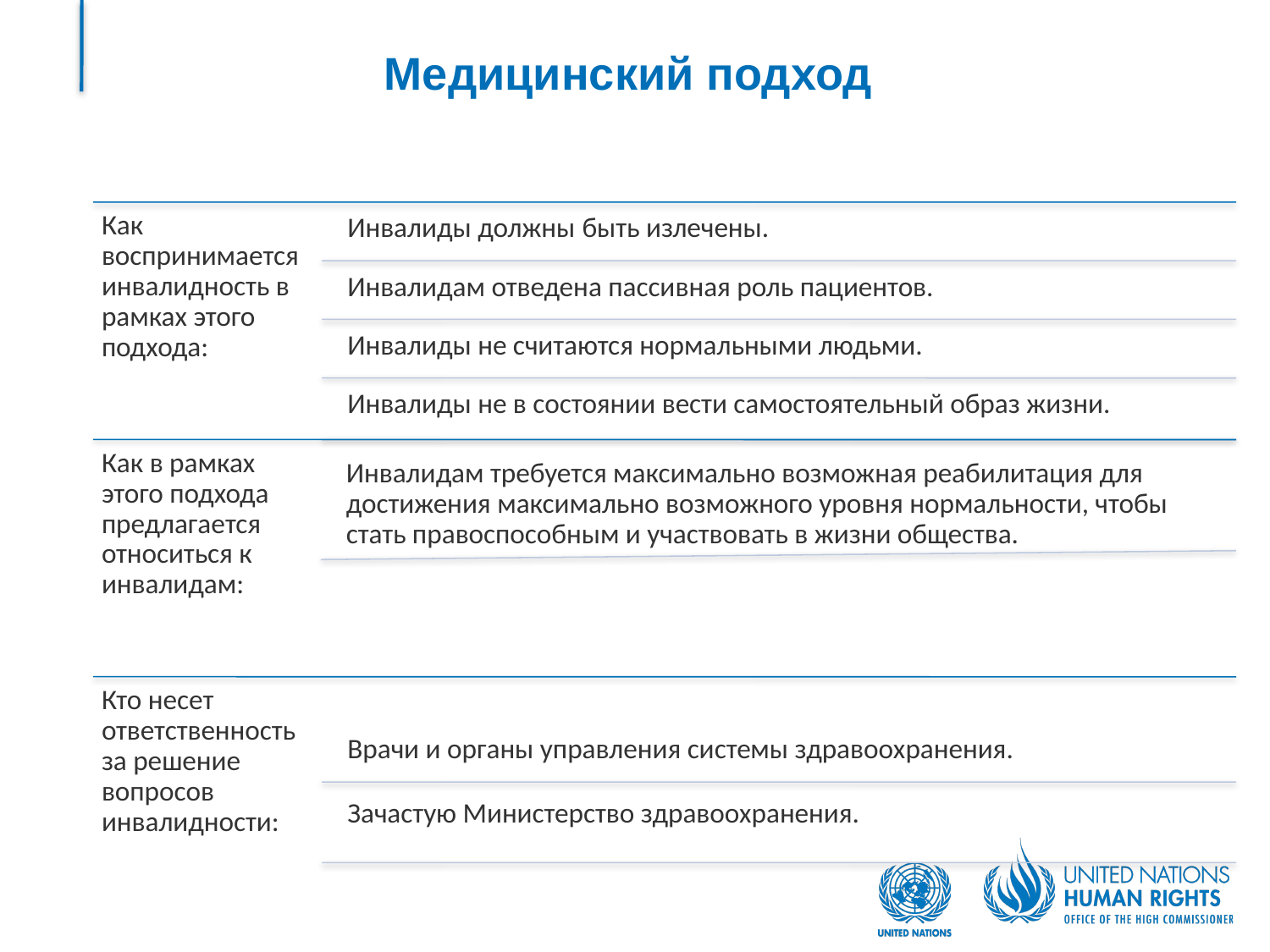

# Медицинский подход
Как воспринимается инвалидность в рамках этого подхода:
Инвалиды должны быть излечены.
Инвалидам отведена пассивная роль пациентов.
Инвалиды не считаются нормальными людьми.
Инвалиды не в состоянии вести самостоятельный образ жизни.

Как в рамках этого подхода предлагается относиться к инвалидам:
Инвалидам требуется максимально возможная реабилитация для достижения максимально возможного уровня нормальности, чтобы стать правоспособным и участвовать в жизни общества.
Кто несет ответственность за решение вопросов инвалидности:

Врачи и органы управления системы здравоохранения.
Зачастую Министерство здравоохранения.